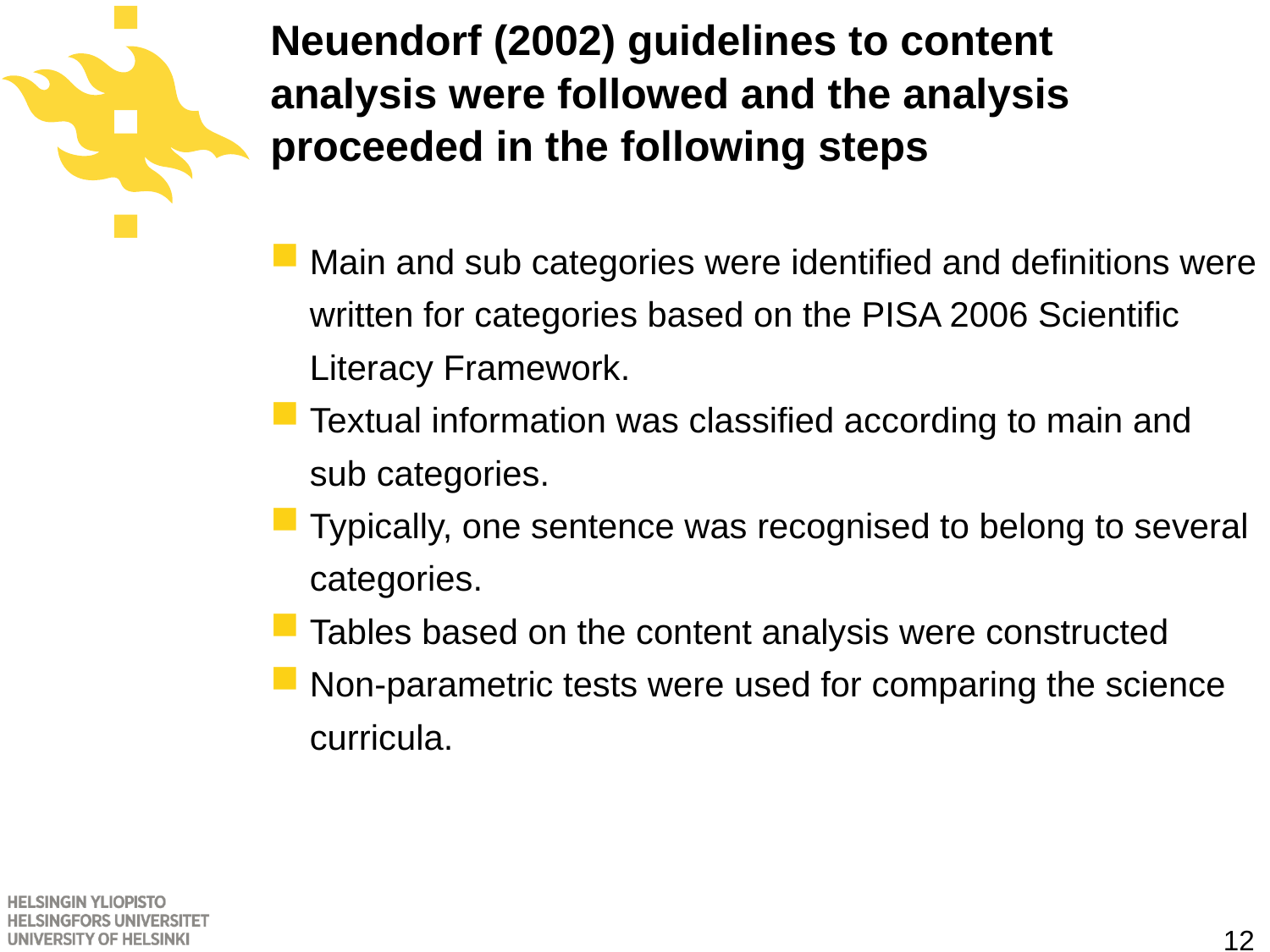

# Neuendorf (2002) guidelines to content analysis were followed and the analysis proceeded in the following steps
Main and sub categories were identified and definitions were written for categories based on the PISA 2006 Scientific Literacy Framework.
Textual information was classified according to main and sub categories.
Typically, one sentence was recognised to belong to several categories.
Tables based on the content analysis were constructed
Non-parametric tests were used for comparing the science curricula.

12